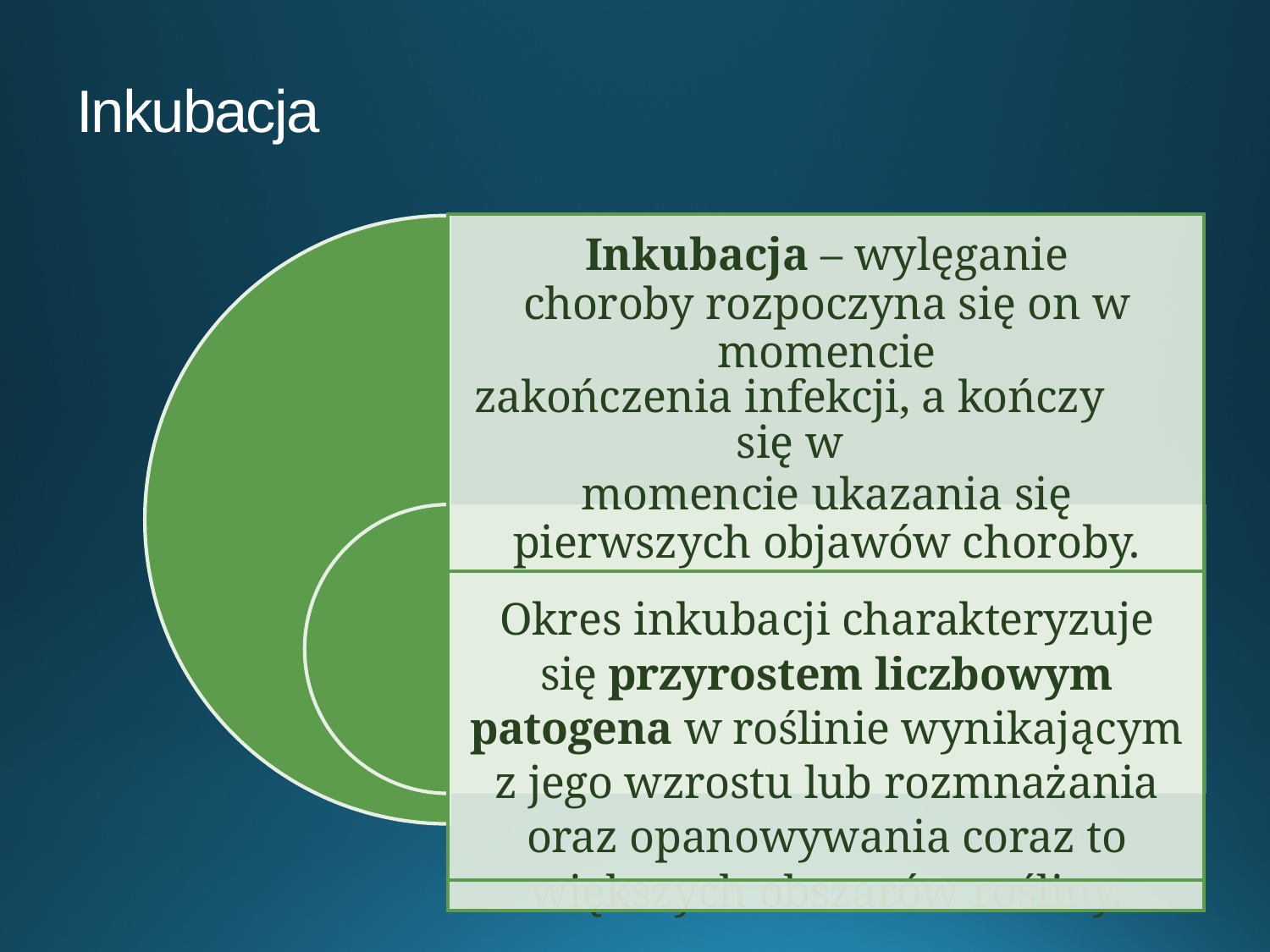

# Inkubacja
| Inkubacja – wylęganie choroby rozpoczyna się on w momencie zakończenia infekcji, a kończy się w momencie ukazania się pierwszych objawów choroby. |
| --- |
| Okres inkubacji charakteryzuje się przyrostem liczbowym patogena w roślinie wynikającym z jego wzrostu lub rozmnażania oraz opanowywania coraz to większych obszarów rośliny. |
|  |